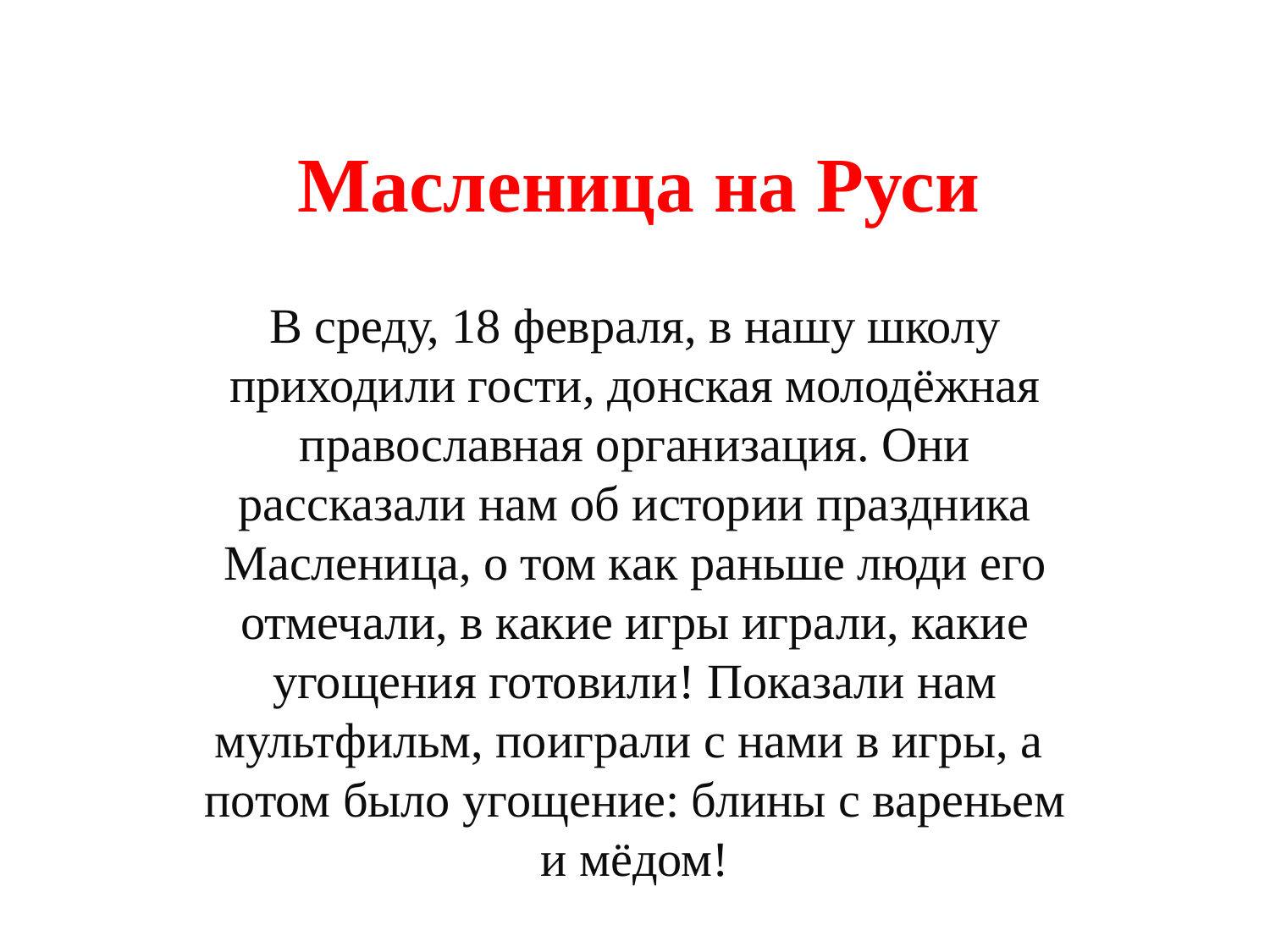

# Масленица на Руси
В среду, 18 февраля, в нашу школу приходили гости, донская молодёжная православная организация. Они рассказали нам об истории праздника Масленица, о том как раньше люди его отмечали, в какие игры играли, какие угощения готовили! Показали нам мультфильм, поиграли с нами в игры, а  потом было угощение: блины с вареньем и мёдом!